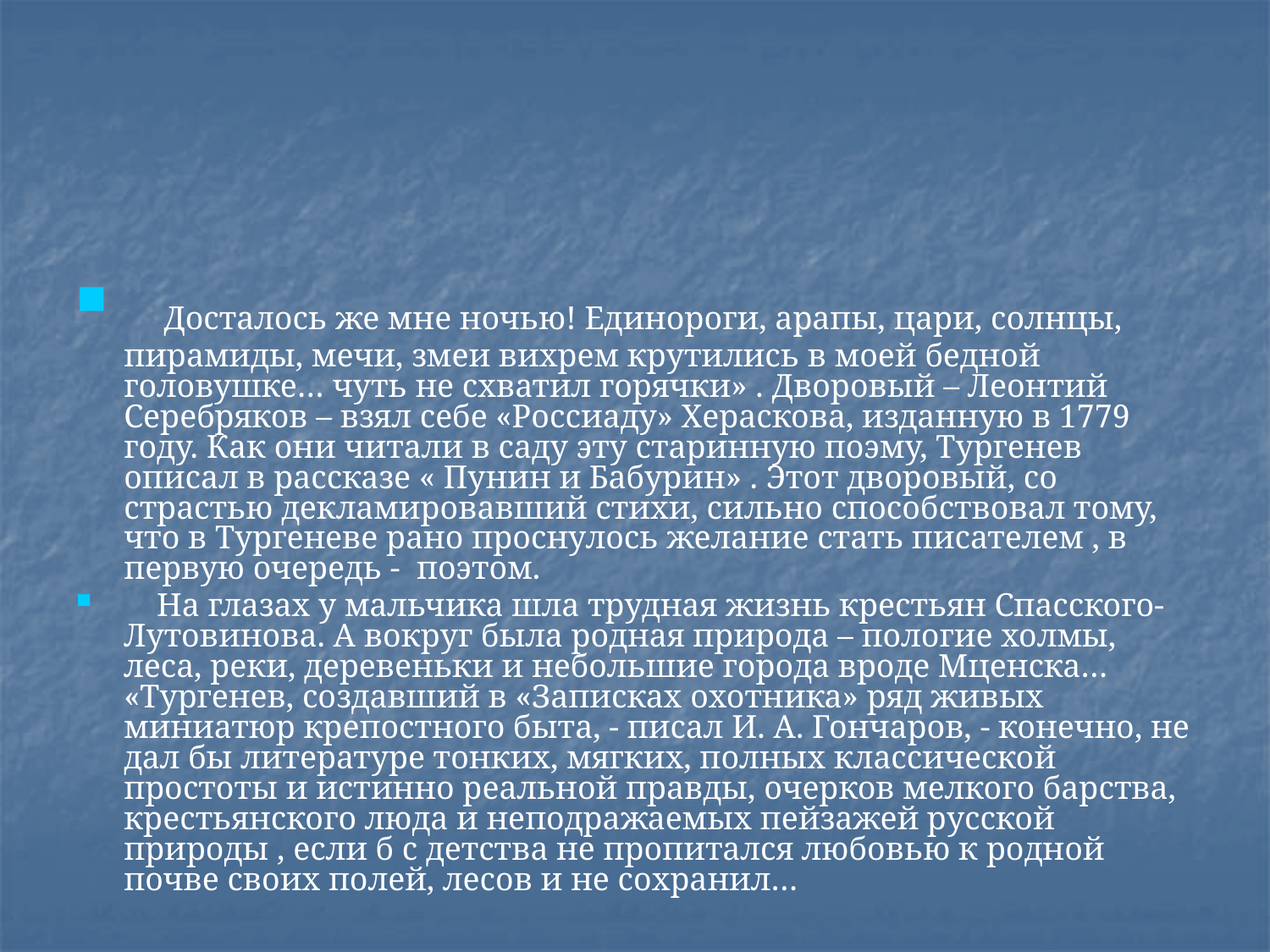

#
  Досталось же мне ночью! Единороги, арапы, цари, солнцы, пирамиды, мечи, змеи вихрем крутились в моей бедной головушке… чуть не схватил горячки» . Дворовый – Леонтий Серебряков – взял себе «Россиаду» Хераскова, изданную в 1779 году. Как они читали в саду эту старинную поэму, Тургенев описал в рассказе « Пунин и Бабурин» . Этот дворовый, со страстью декламировавший стихи, сильно способствовал тому, что в Тургеневе рано проснулось желание стать писателем , в первую очередь -  поэтом.
    На глазах у мальчика шла трудная жизнь крестьян Спасского-Лутовинова. А вокруг была родная природа – пологие холмы, леса, реки, деревеньки и небольшие города вроде Мценска… «Тургенев, создавший в «Записках охотника» ряд живых миниатюр крепостного быта, - писал И. А. Гончаров, - конечно, не дал бы литературе тонких, мягких, полных классической простоты и истинно реальной правды, очерков мелкого барства, крестьянского люда и неподражаемых пейзажей русской природы , если б с детства не пропитался любовью к родной почве своих полей, лесов и не сохранил…